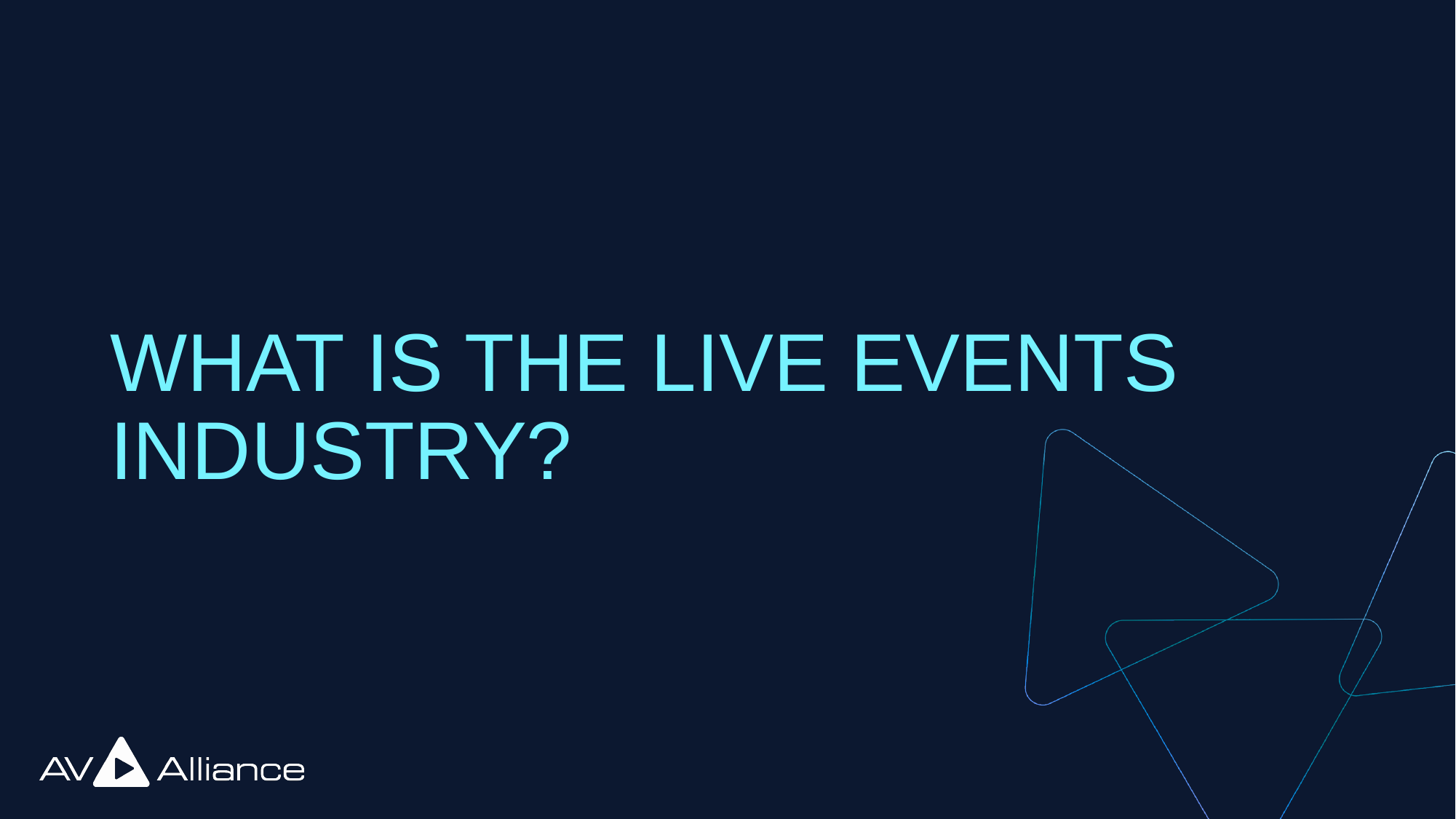

# What is the live events industry?